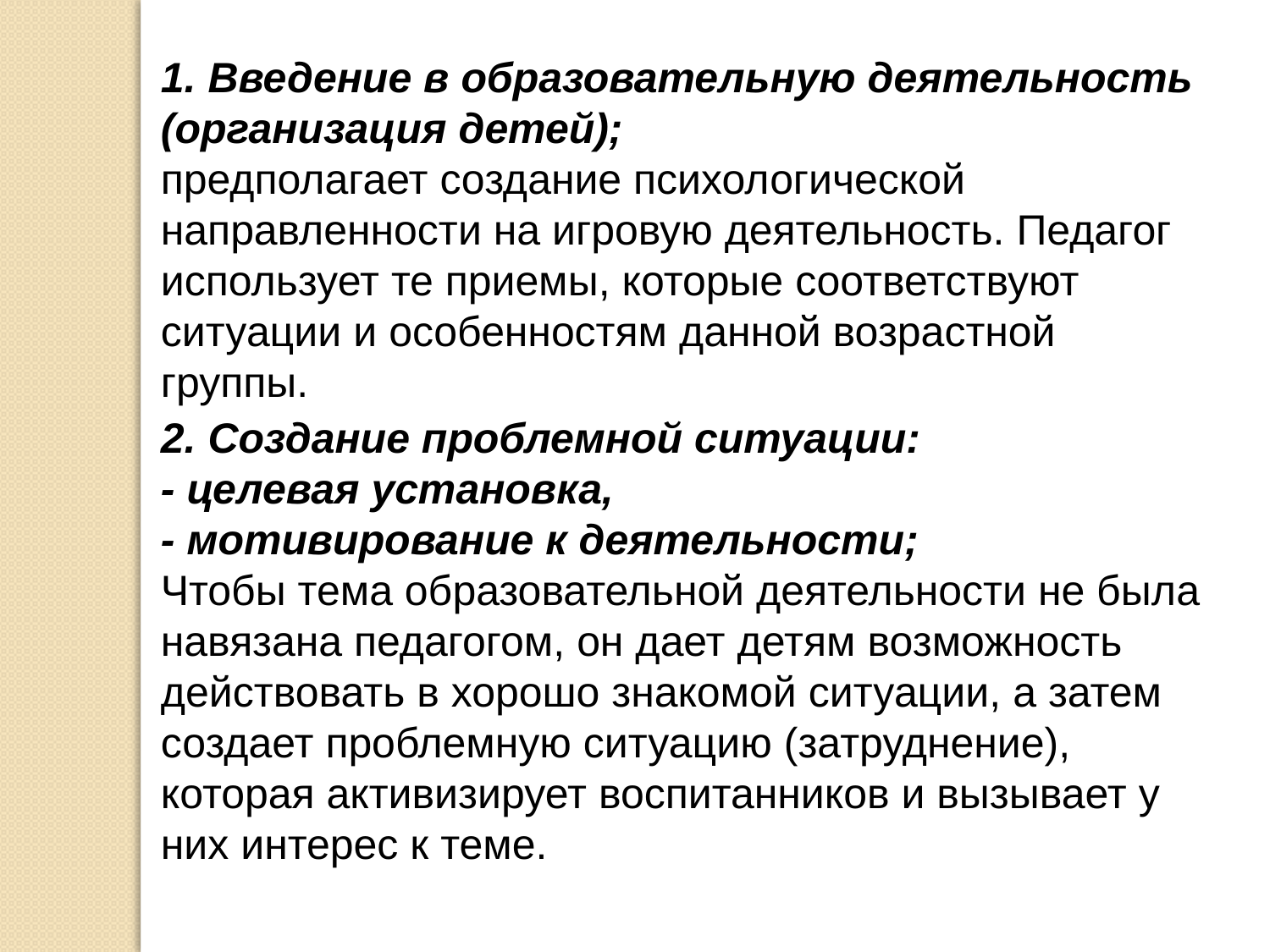

1. Введение в образовательную деятельность (организация детей);
предполагает создание психологической направленности на игровую деятельность. Педагог использует те приемы, которые соответствуют ситуации и особенностям данной возрастной группы.
2. Создание проблемной ситуации:
- целевая установка,
- мотивирование к деятельности;
Чтобы тема образовательной деятельности не была навязана педагогом, он дает детям возможность действовать в хорошо знакомой ситуации, а затем создает проблемную ситуацию (затруднение), которая активизирует воспитанников и вызывает у них интерес к теме.